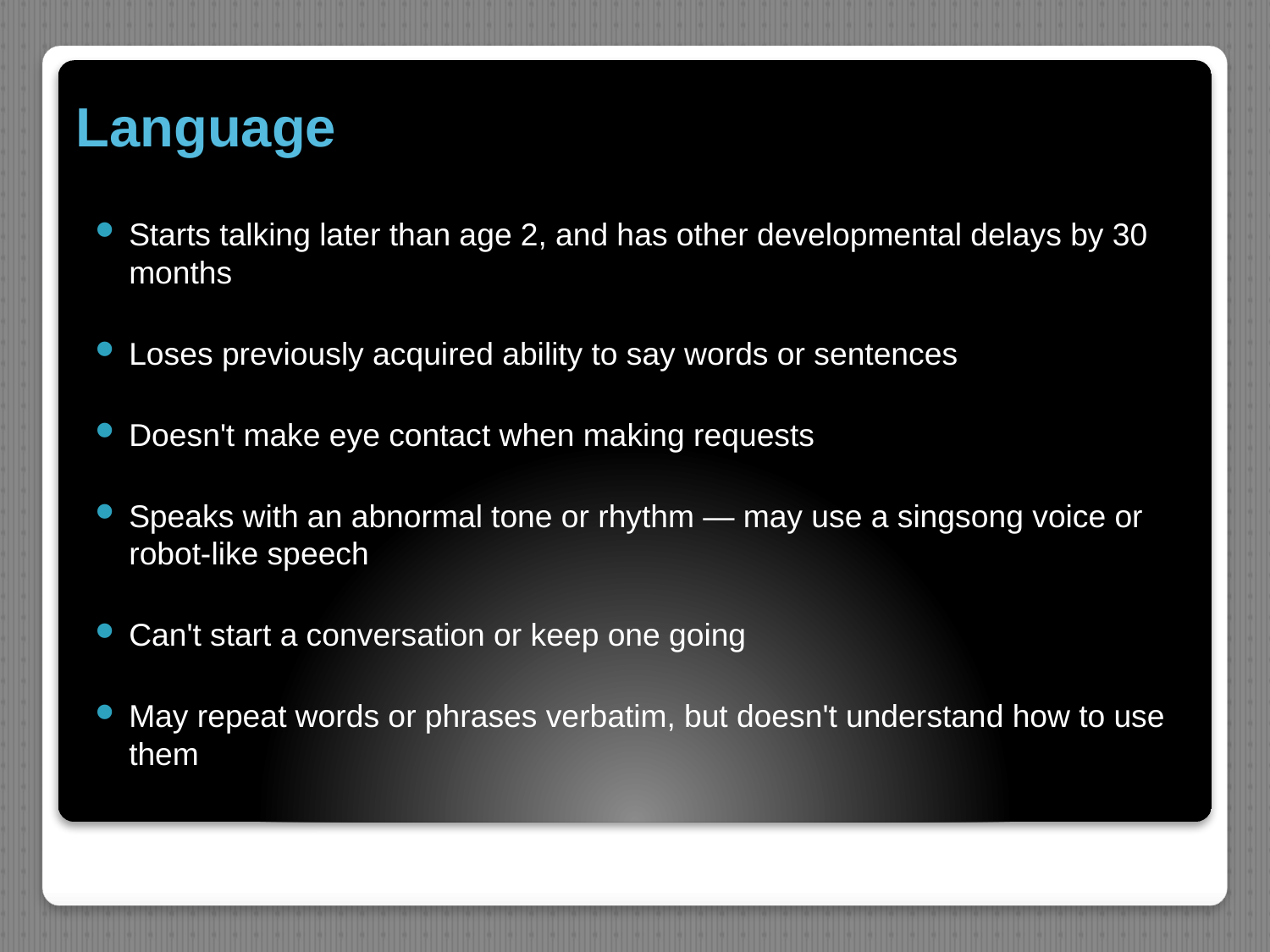

# Language
Starts talking later than age 2, and has other developmental delays by 30 months

Loses previously acquired ability to say words or sentences

Doesn't make eye contact when making requests

Speaks with an abnormal tone or rhythm — may use a singsong voice or robot-like speech

Can't start a conversation or keep one going

May repeat words or phrases verbatim, but doesn't understand how to use them